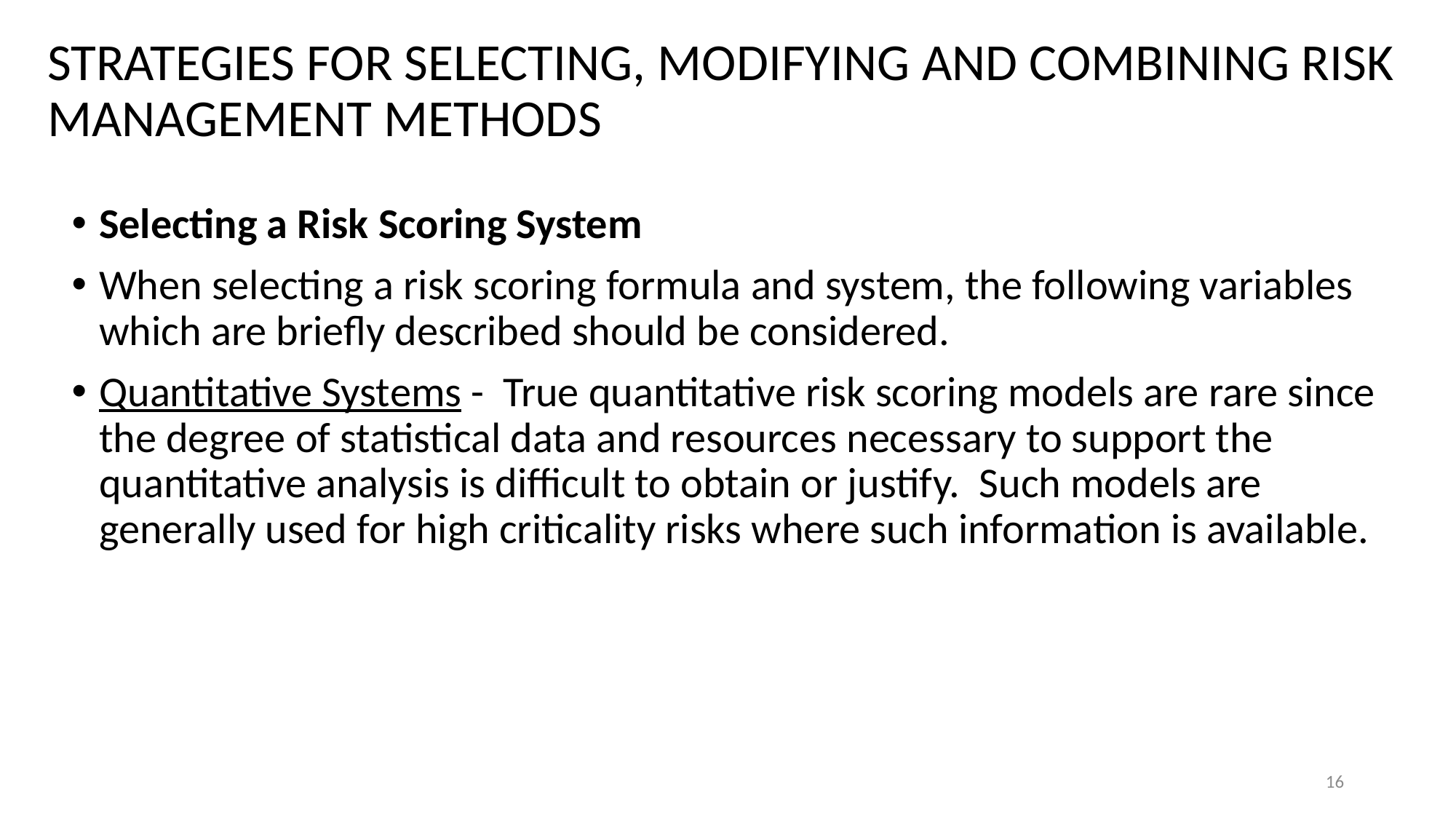

# STRATEGIES FOR SELECTING, MODIFYING AND COMBINING RISK MANAGEMENT METHODS
Selecting a Risk Scoring System
When selecting a risk scoring formula and system, the following variables which are briefly described should be considered.
Quantitative Systems -  True quantitative risk scoring models are rare since the degree of statistical data and resources necessary to support the quantitative analysis is difficult to obtain or justify.  Such models are generally used for high criticality risks where such information is available.
16